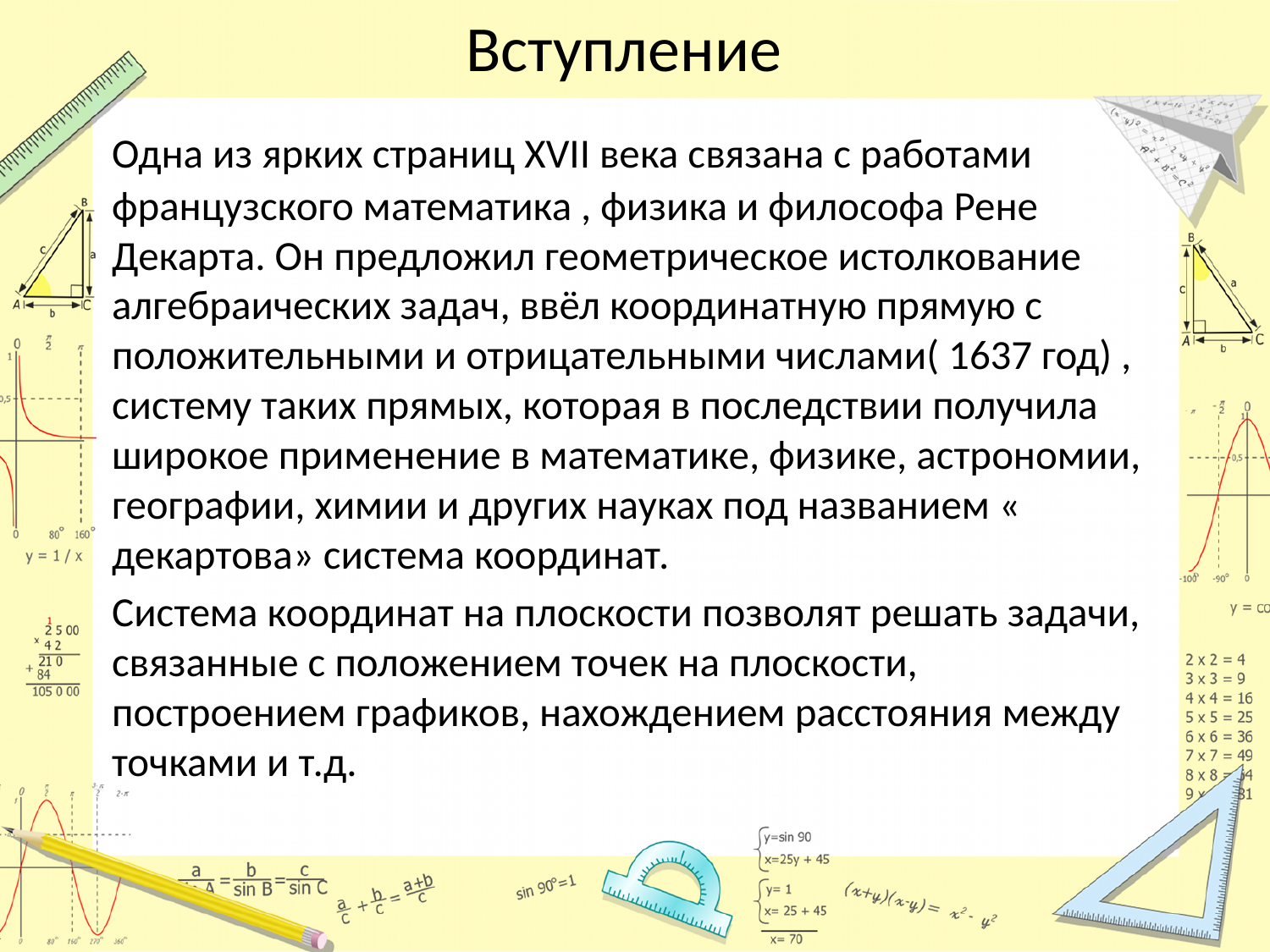

# Вступление
Одна из ярких страниц XVII века связана с работами французского математика , физика и философа Рене Декарта. Он предложил геометрическое истолкование алгебраических задач, ввёл координатную прямую с положительными и отрицательными числами( 1637 год) , систему таких прямых, которая в последствии получила широкое применение в математике, физике, астрономии, географии, химии и других науках под названием « декартова» система координат.
Система координат на плоскости позволят решать задачи, связанные с положением точек на плоскости, построением графиков, нахождением расстояния между точками и т.д.